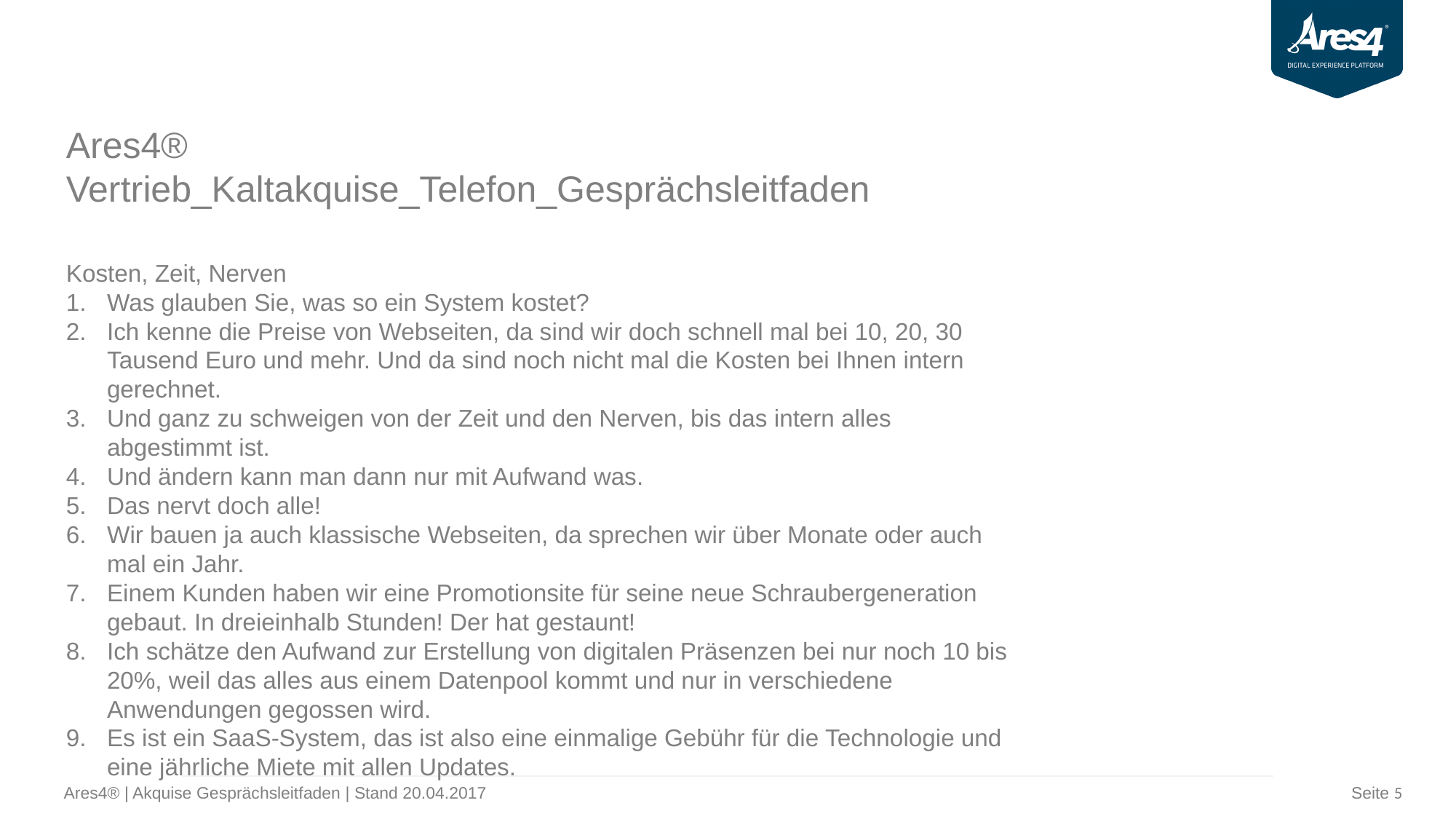

Ares4®
Vertrieb_Kaltakquise_Telefon_Gesprächsleitfaden
Kosten, Zeit, Nerven
Was glauben Sie, was so ein System kostet?
Ich kenne die Preise von Webseiten, da sind wir doch schnell mal bei 10, 20, 30 Tausend Euro und mehr. Und da sind noch nicht mal die Kosten bei Ihnen intern gerechnet.
Und ganz zu schweigen von der Zeit und den Nerven, bis das intern alles abgestimmt ist.
Und ändern kann man dann nur mit Aufwand was.
Das nervt doch alle!
Wir bauen ja auch klassische Webseiten, da sprechen wir über Monate oder auch mal ein Jahr.
Einem Kunden haben wir eine Promotionsite für seine neue Schraubergeneration gebaut. In dreieinhalb Stunden! Der hat gestaunt!
Ich schätze den Aufwand zur Erstellung von digitalen Präsenzen bei nur noch 10 bis 20%, weil das alles aus einem Datenpool kommt und nur in verschiedene Anwendungen gegossen wird.
Es ist ein SaaS-System, das ist also eine einmalige Gebühr für die Technologie und eine jährliche Miete mit allen Updates.